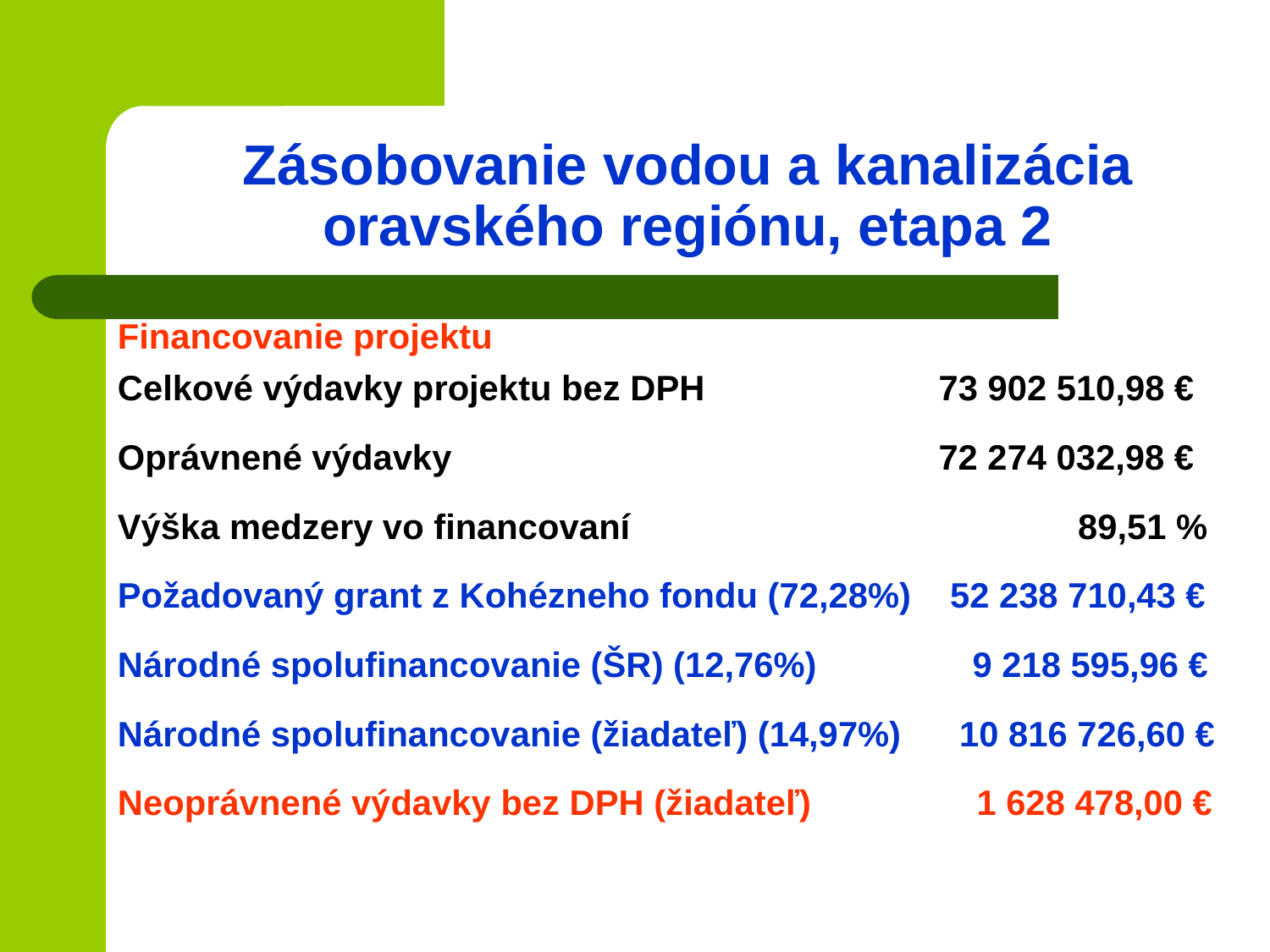

# Zásobovanie vodou a kanalizácia oravského regiónu, etapa 2
Financovanie projektu
Celkové výdavky projektu bez DPH                        73 902 510,98 €
Oprávnené výdavky                                                  72 274 032,98 €
Výška medzery vo financovaní                                              89,51 %
Požadovaný grant z Kohézneho fondu (72,28%)    52 238 710,43 €
Národné spolufinancovanie (ŠR) (12,76%)                9 218 595,96 €
Národné spolufinancovanie (žiadateľ) (14,97%)      10 816 726,60 €
Neoprávnené výdavky bez DPH (žiadateľ)                 1 628 478,00 €